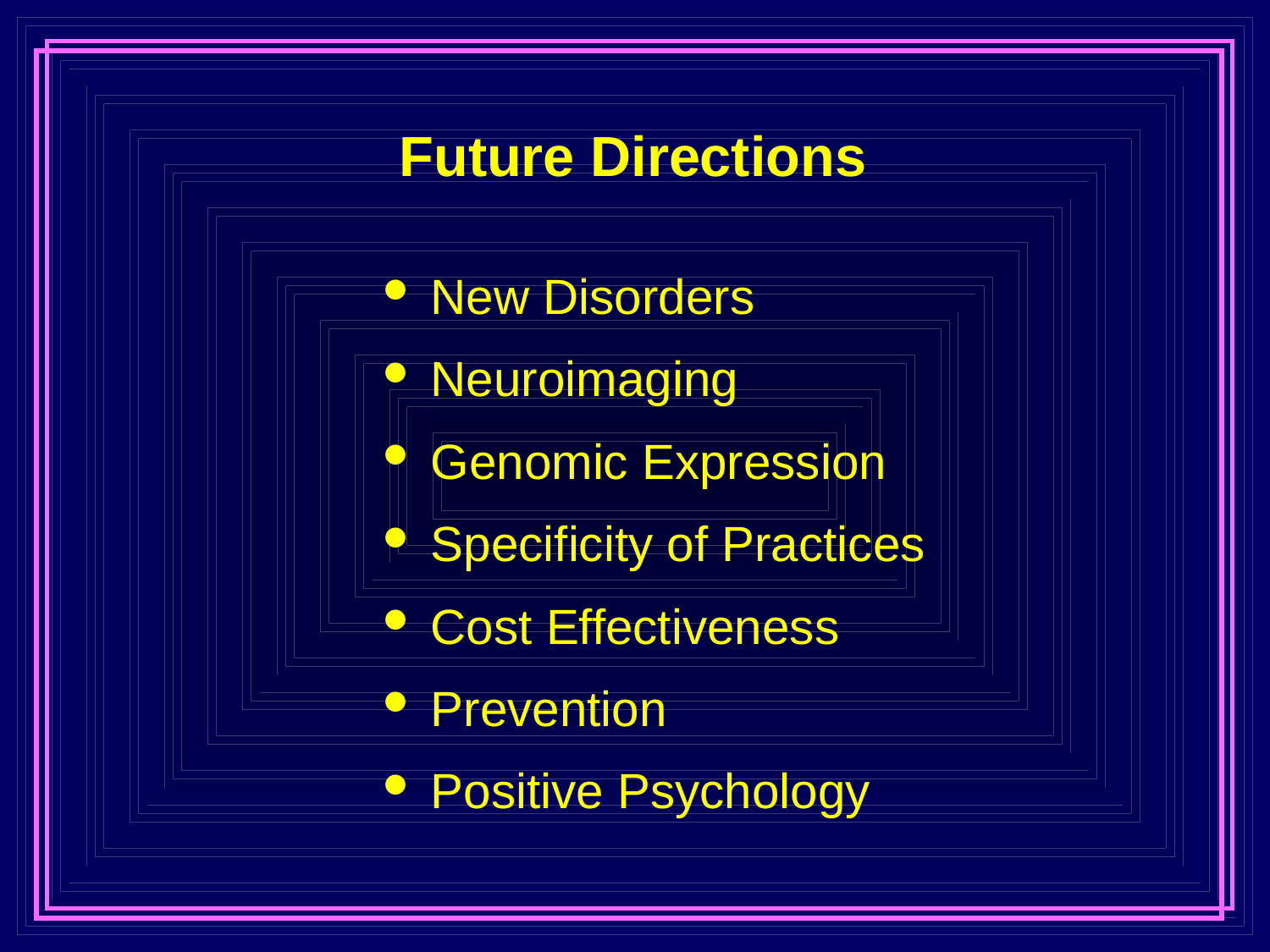

Future Directions
 New Disorders

 Neuroimaging

 Genomic Expression

 Specificity of Practices

 Cost Effectiveness

 Prevention

 Positive Psychology